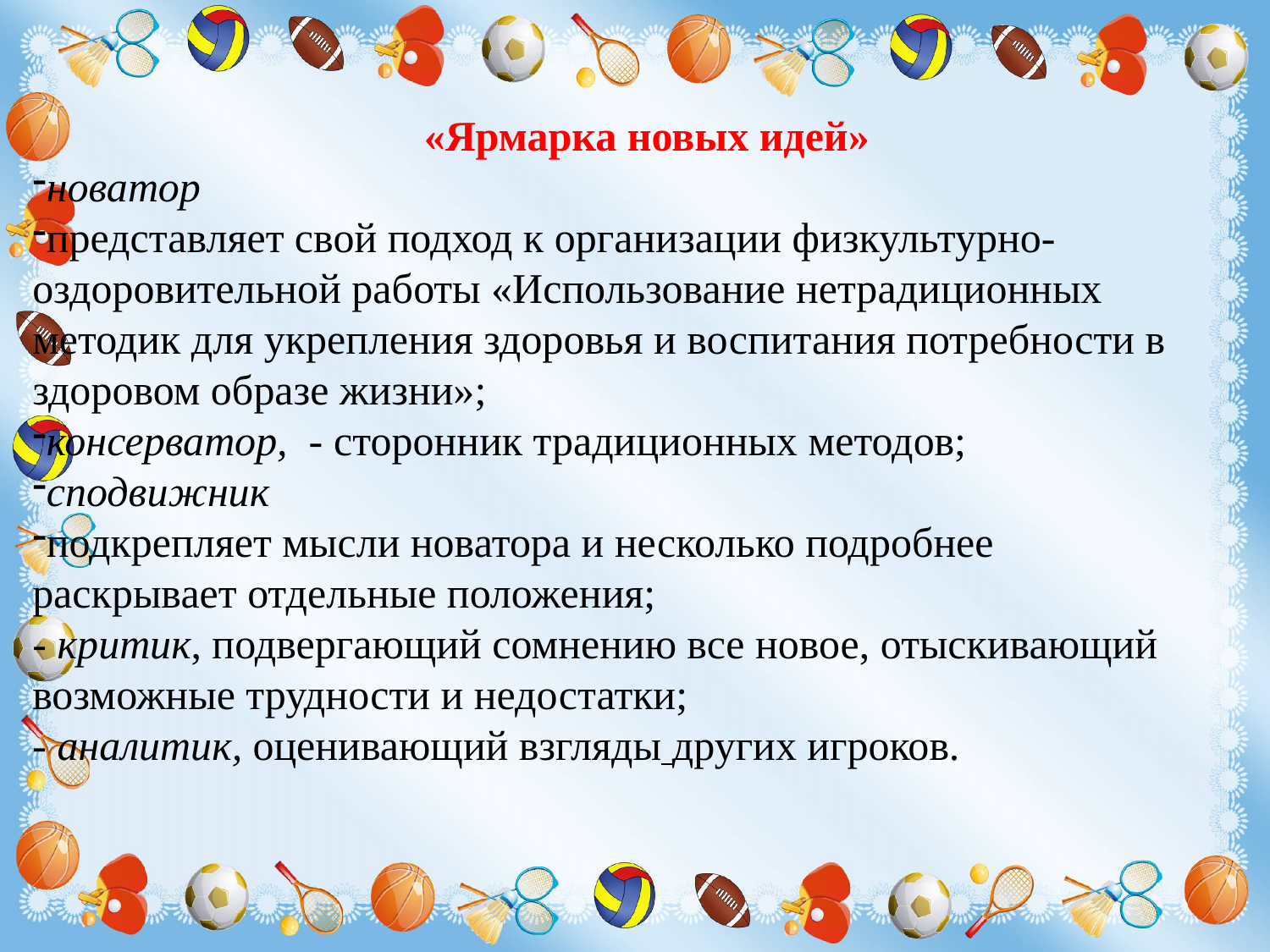

«Ярмарка новых идей»
новатор
представляет свой подход к организации физкультурно-оздоровительной работы «Использование нетрадиционных методик для укрепления здоровья и воспитания потребности в здоровом образе жизни»;
консерватор,  - сторонник традиционных методов;
сподвижник
подкрепляет мысли новатора и несколько подробнее раскрывает отдельные положения;
- критик, подвергающий сомнению все новое, отыскивающий возможные трудности и недостатки;
- аналитик, оценивающий взгляды других игроков.